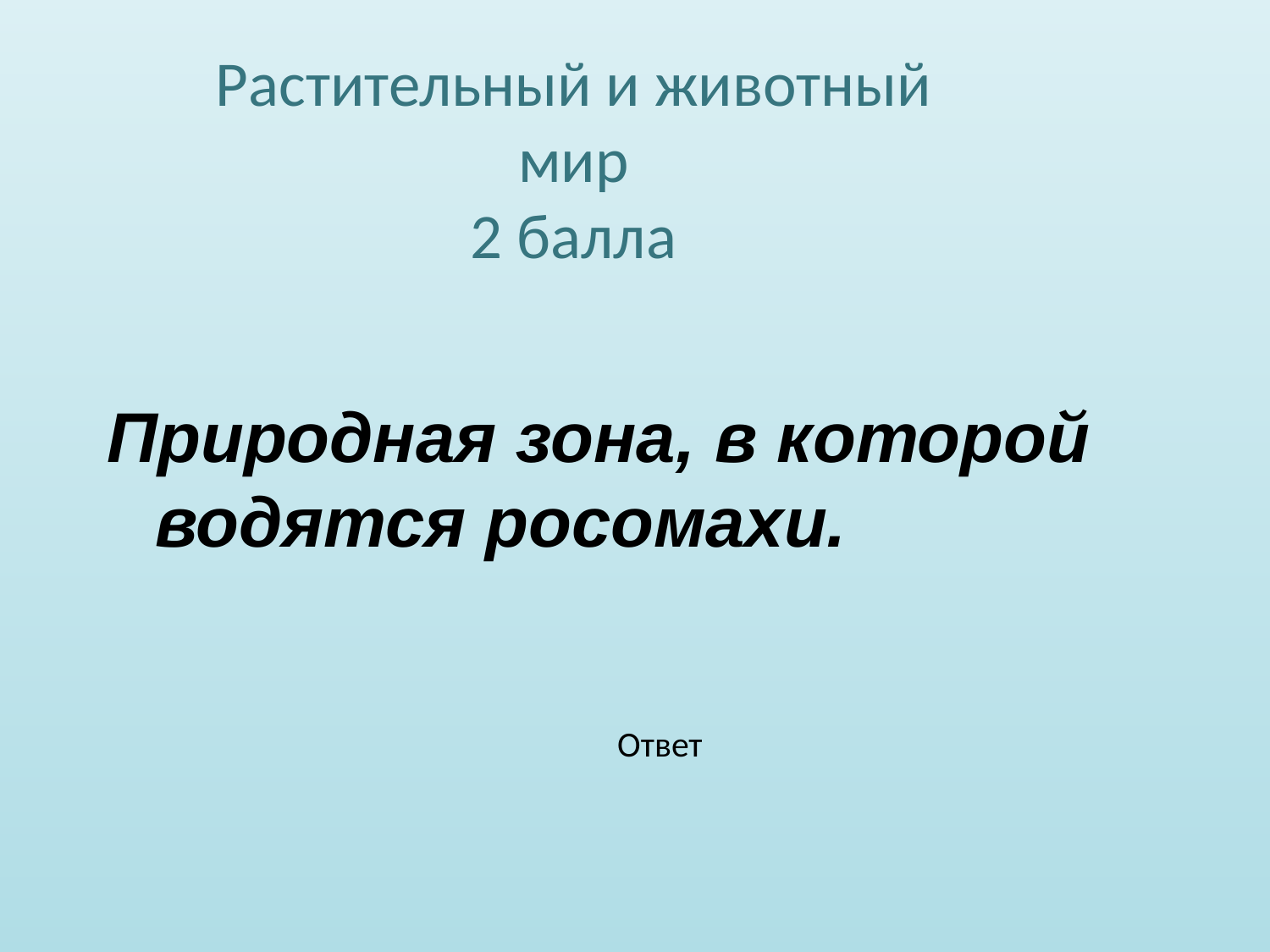

Растительный и животный мир
2 балла
Природная зона, в которой водятся росомахи.
Ответ